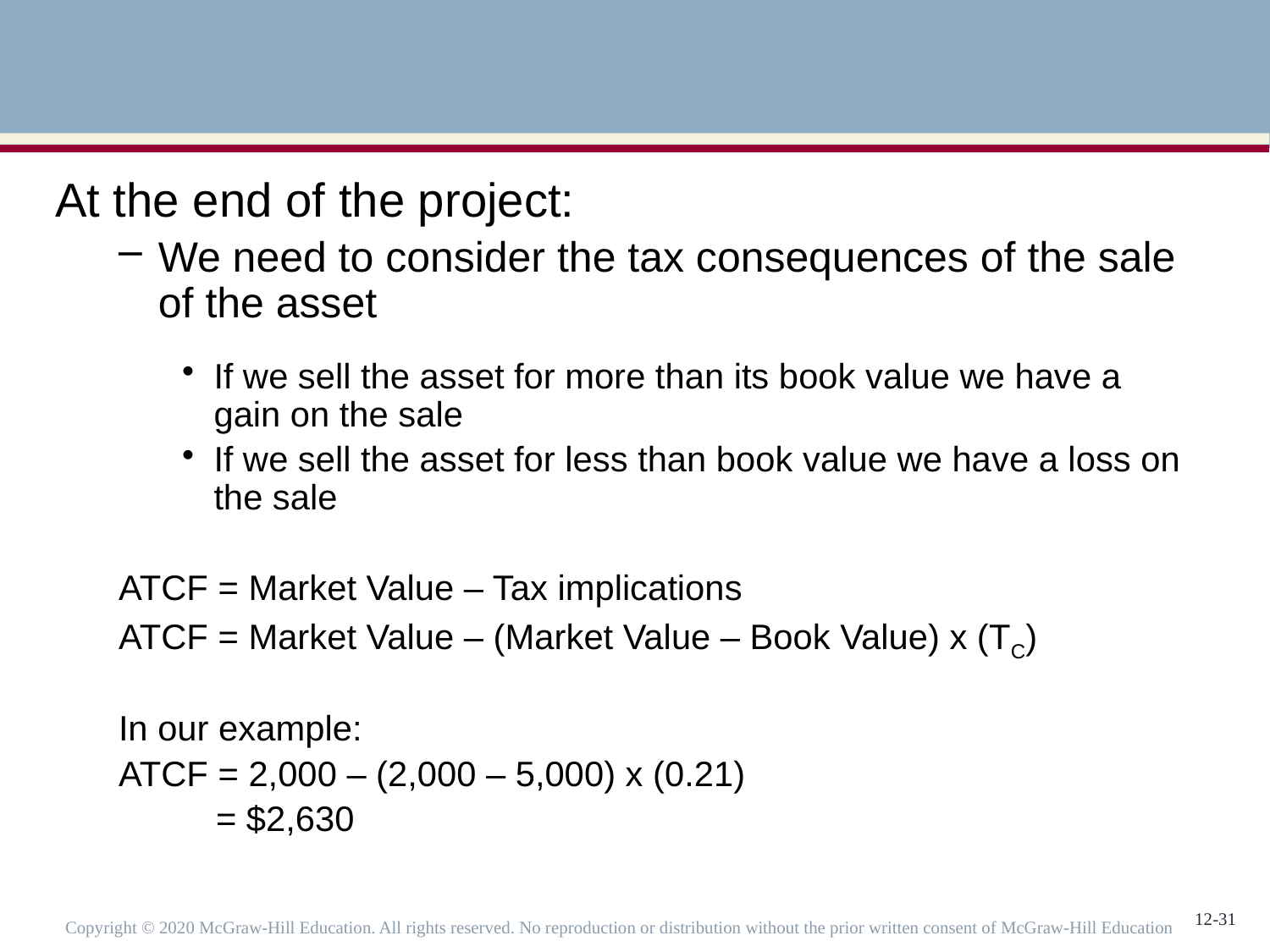

At the end of the project:
We need to consider the tax consequences of the sale of the asset

If we sell the asset for more than its book value we have a gain on the sale
If we sell the asset for less than book value we have a loss on the sale

ATCF = Market Value – Tax implications
ATCF = Market Value – (Market Value – Book Value) x (TC)

In our example:
ATCF = 2,000 – (2,000 – 5,000) x (0.21)
          = $2,630
Copyright © 2020 McGraw-Hill Education. All rights reserved. No reproduction or distribution without the prior written consent of McGraw-Hill Education